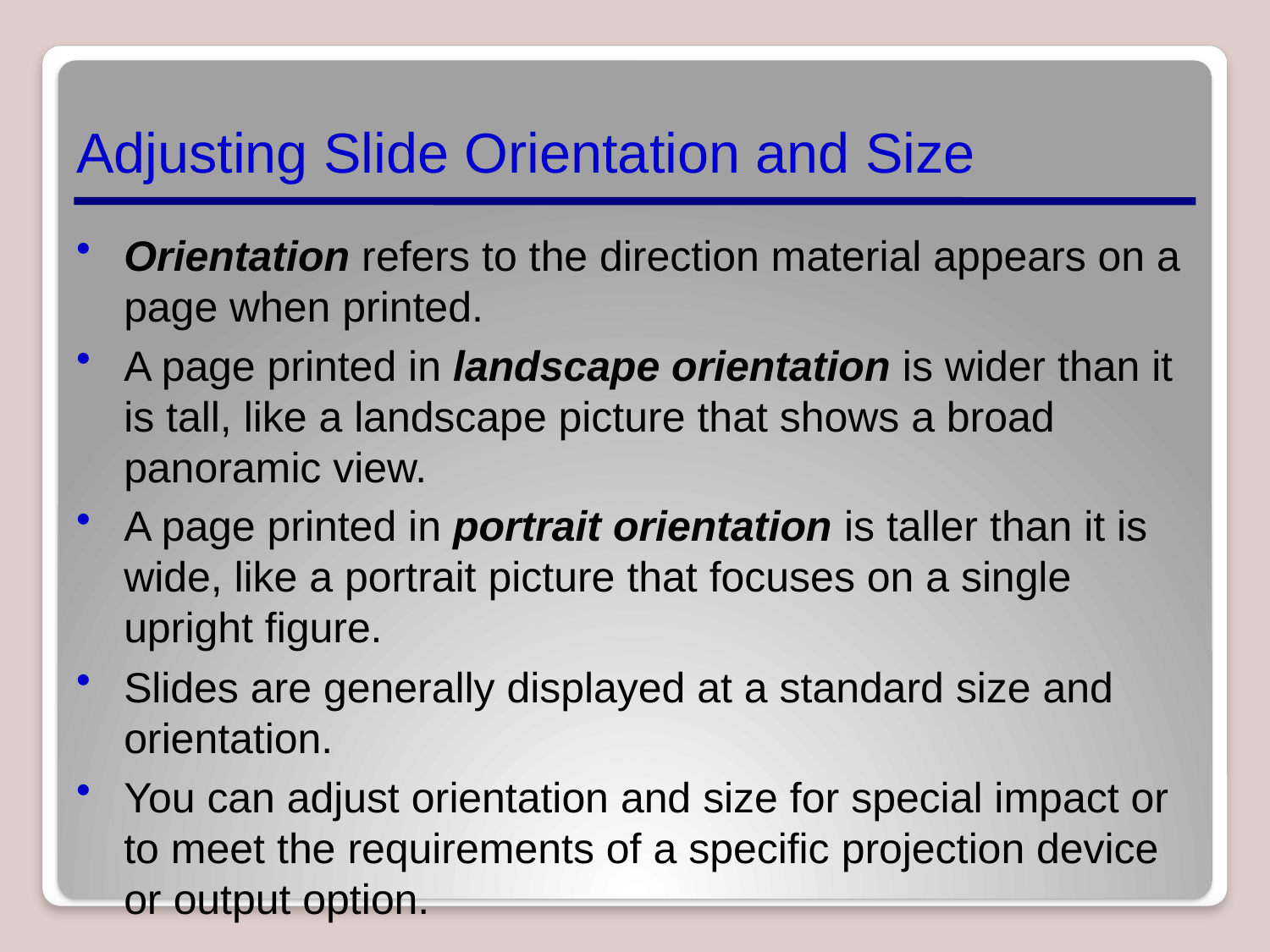

# Adjusting Slide Orientation and Size
Orientation refers to the direction material appears on a page when printed.
A page printed in landscape orientation is wider than it is tall, like a landscape picture that shows a broad panoramic view.
A page printed in portrait orientation is taller than it is wide, like a portrait picture that focuses on a single upright figure.
Slides are generally displayed at a standard size and orientation.
You can adjust orientation and size for special impact or to meet the requirements of a specific projection device or output option.